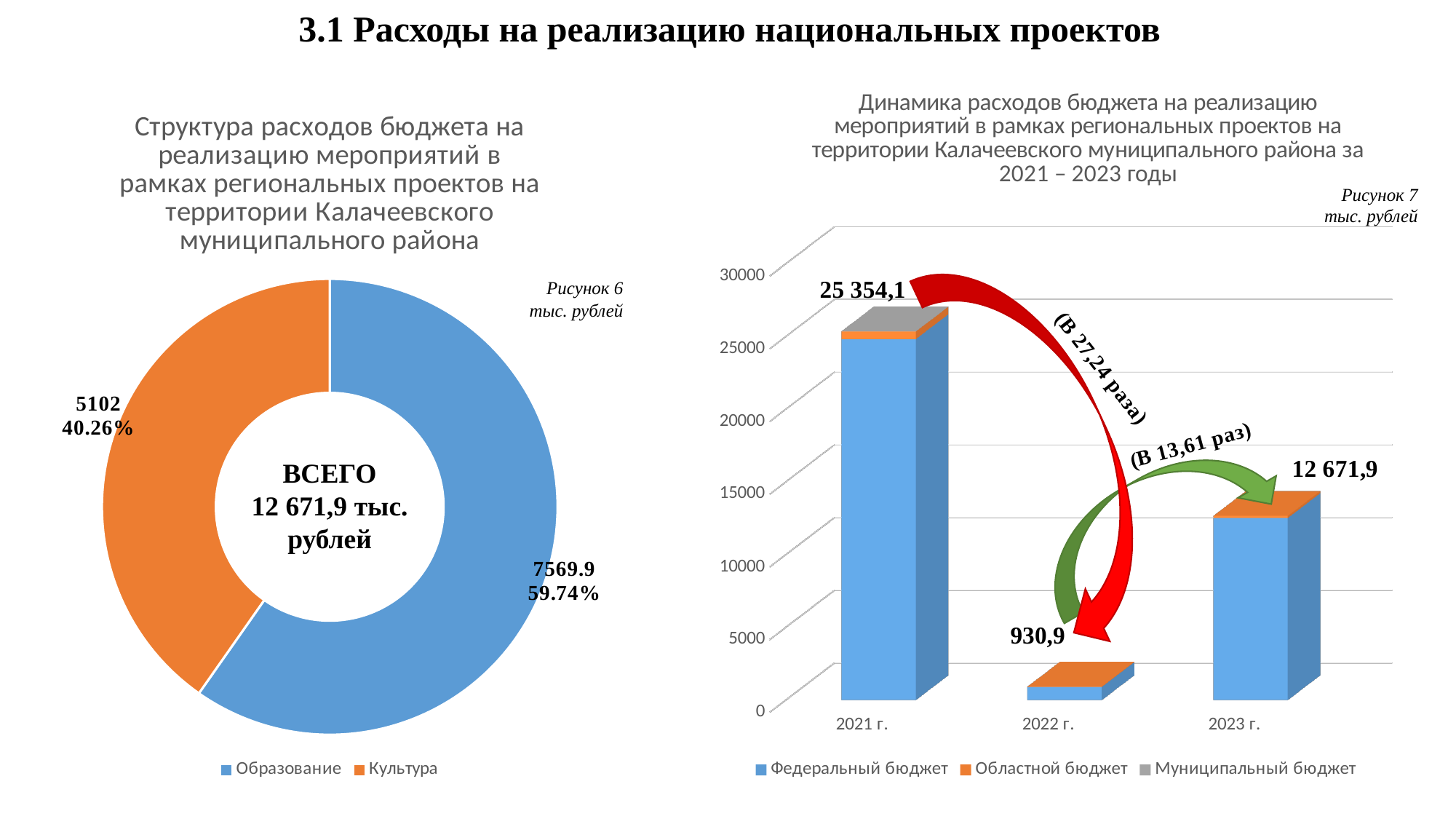

# 3.1 Расходы на реализацию национальных проектов

[unsupported chart]

### Chart:

| Category | Структура расходов бюджета на реализацию мероприятий в рамках региональных проектов на территории Калачеевского муниципального района |
|---|---|
| Образование | 7569.9 |
| Культура | 5102.0 |
Рисунок 7
тыс. рублей
Рисунок 6
тыс. рублей

ВСЕГО
12 671,9 тыс.
рублей

930,9